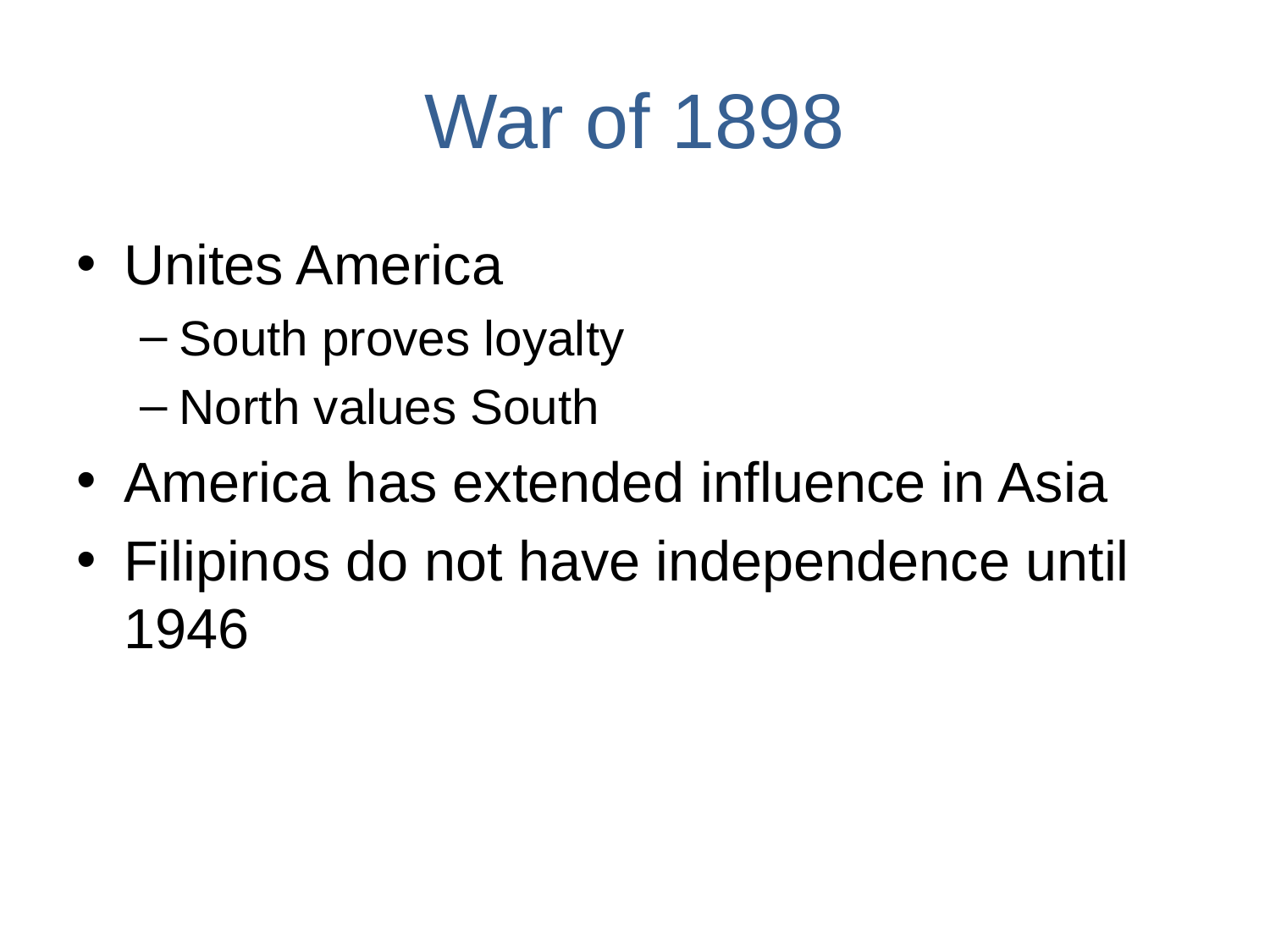

# War of 1898
Unites America
South proves loyalty
North values South
America has extended influence in Asia
Filipinos do not have independence until 1946